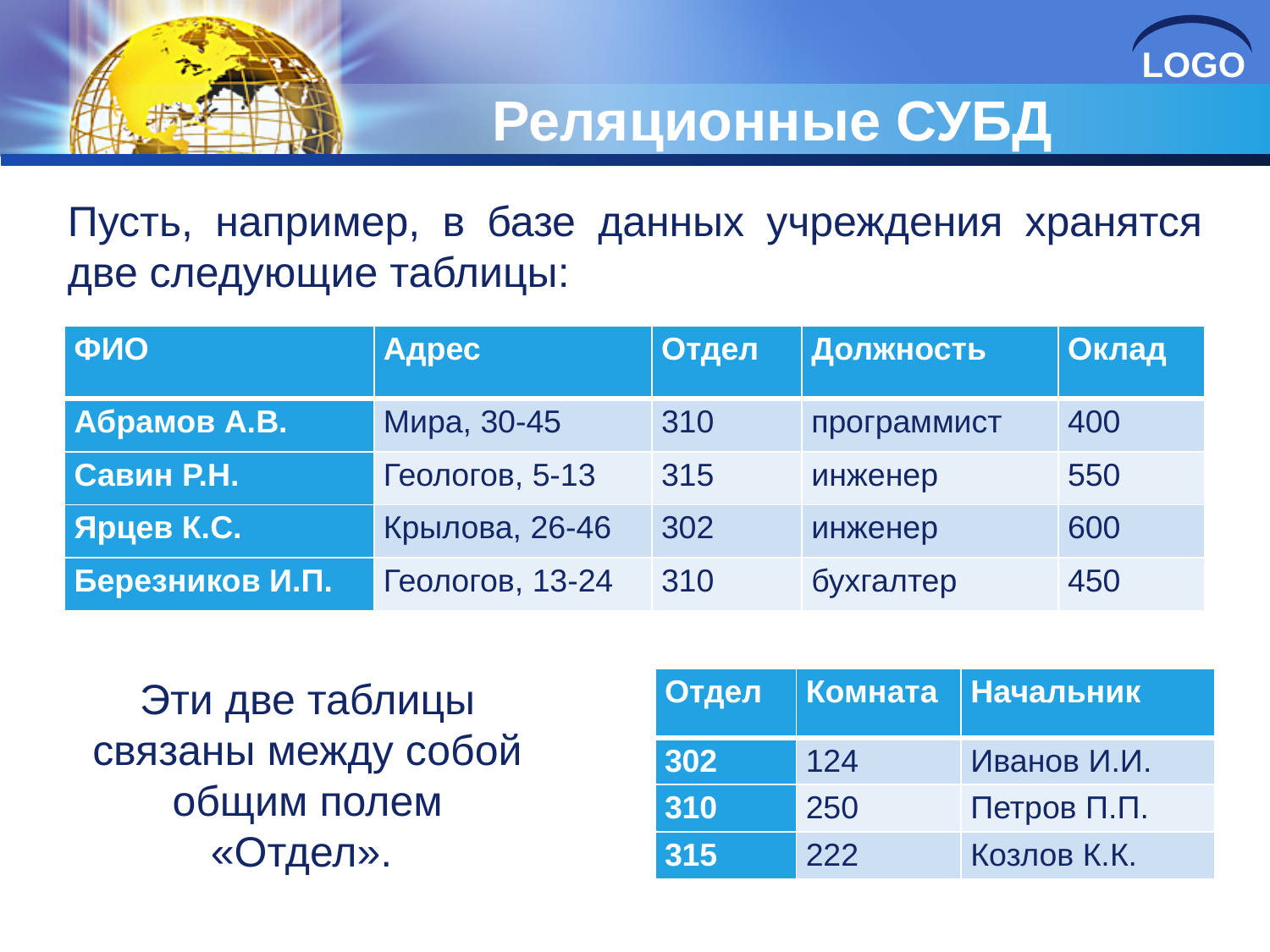

# Реляционные СУБД
Пусть, например, в базе данных учреждения хранятся две следующие таблицы:
| ФИО | Адрес | Отдел | Должность | Оклад |
| --- | --- | --- | --- | --- |
| Абрамов А.В. | Мира, 30-45 | 310 | программист | 400 |
| Савин Р.Н. | Геологов, 5-13 | 315 | инженер | 550 |
| Ярцев К.С. | Крылова, 26-46 | 302 | инженер | 600 |
| Березников И.П. | Геологов, 13-24 | 310 | бухгалтер | 450 |
Эти две таблицы связаны между собой общим полем «Отдел».
| Отдел | Комната | Начальник |
| --- | --- | --- |
| 302 | 124 | Иванов И.И. |
| 310 | 250 | Петров П.П. |
| 315 | 222 | Козлов К.К. |